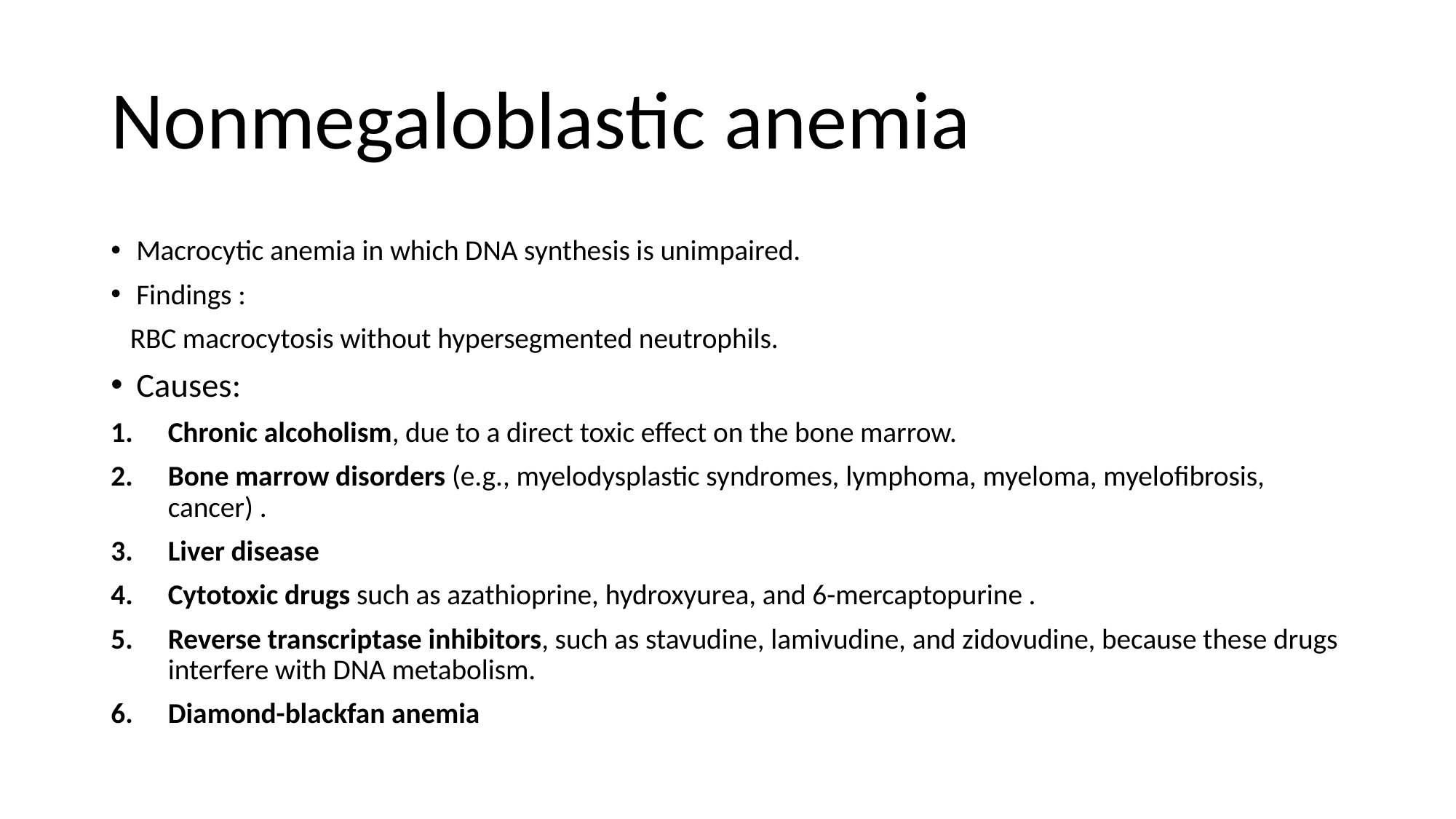

# Nonmegaloblastic anemia
Macrocytic anemia in which DNA synthesis is unimpaired.
Findings :
   RBC macrocytosis without hypersegmented neutrophils.
Causes:
Chronic alcoholism, due to a direct toxic effect on the bone marrow.
Bone marrow disorders (e.g., myelodysplastic syndromes, lymphoma, myeloma, myelofibrosis, cancer) .
Liver disease
Cytotoxic drugs such as azathioprine, hydroxyurea, and 6-mercaptopurine .
Reverse transcriptase inhibitors, such as stavudine, lamivudine, and zidovudine, because these drugs interfere with DNA metabolism.
Diamond-blackfan anemia